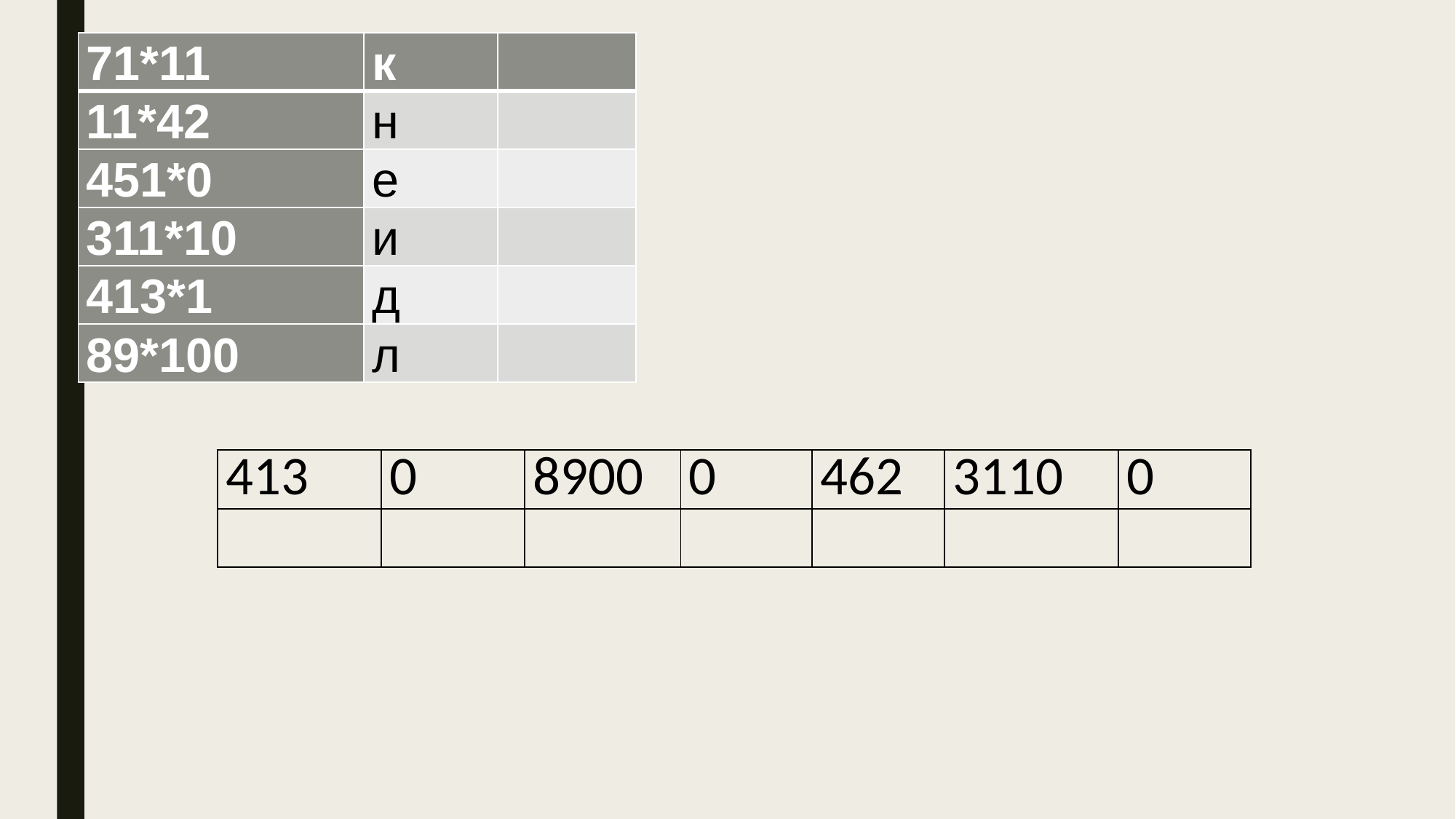

| 71\*11 | к |  |
| --- | --- | --- |
| 11\*42 | н |  |
| 451\*0 | е |  |
| 311\*10 | и |  |
| 413\*1 | д |  |
| 89\*100 | л |  |
| 413 | 0 | 8900 | 0 | 462 | 3110 | 0 |
| --- | --- | --- | --- | --- | --- | --- |
|  |  |  |  |  |  |  |